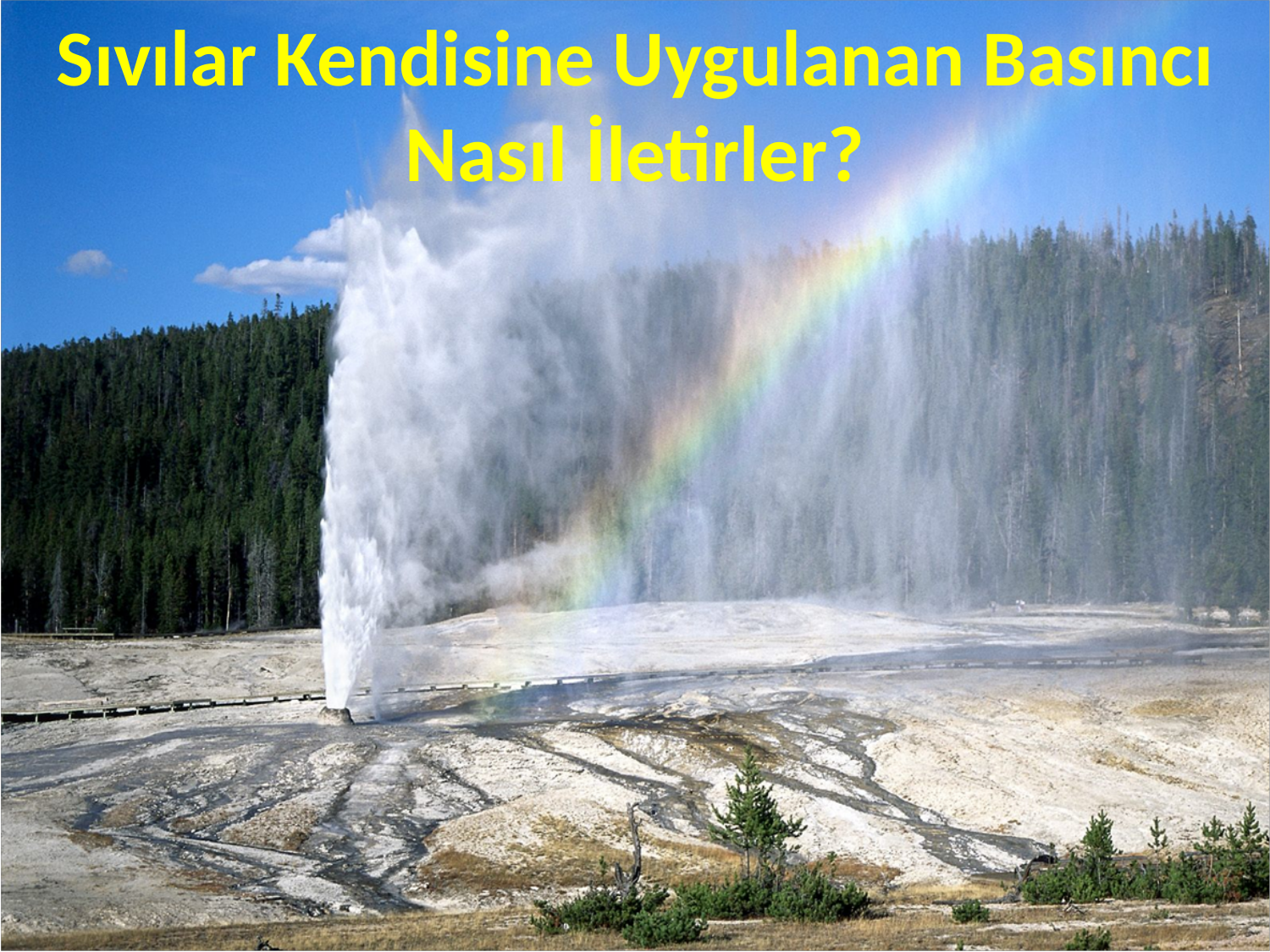

# Sıvılar Kendisine Uygulanan Basıncı Nasıl İletirler?